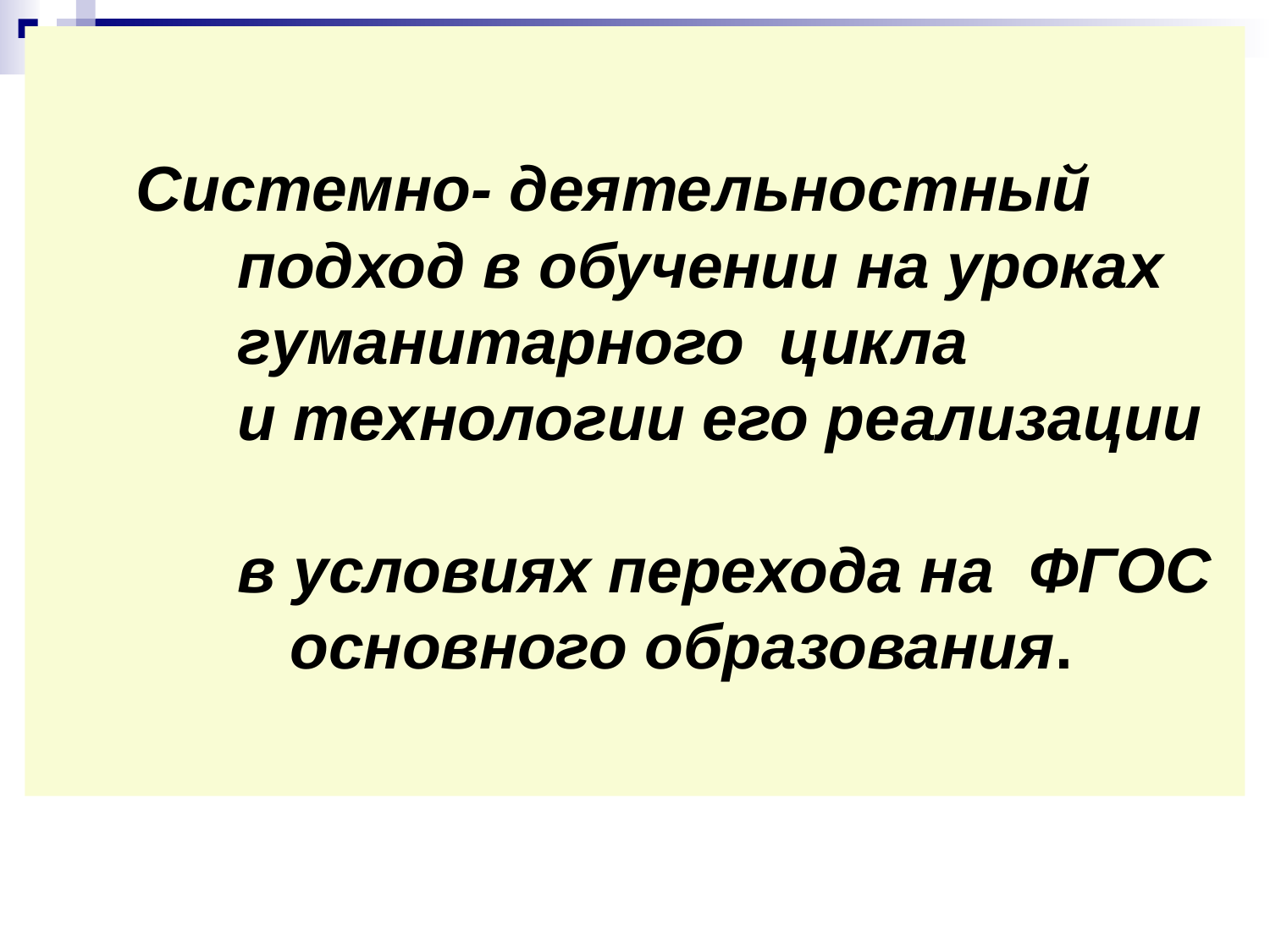

Системно- деятельностный подход в обучении на уроках гуманитарного  цикла
и технологии его реализации
в условиях перехода на  ФГОС     основного образования.